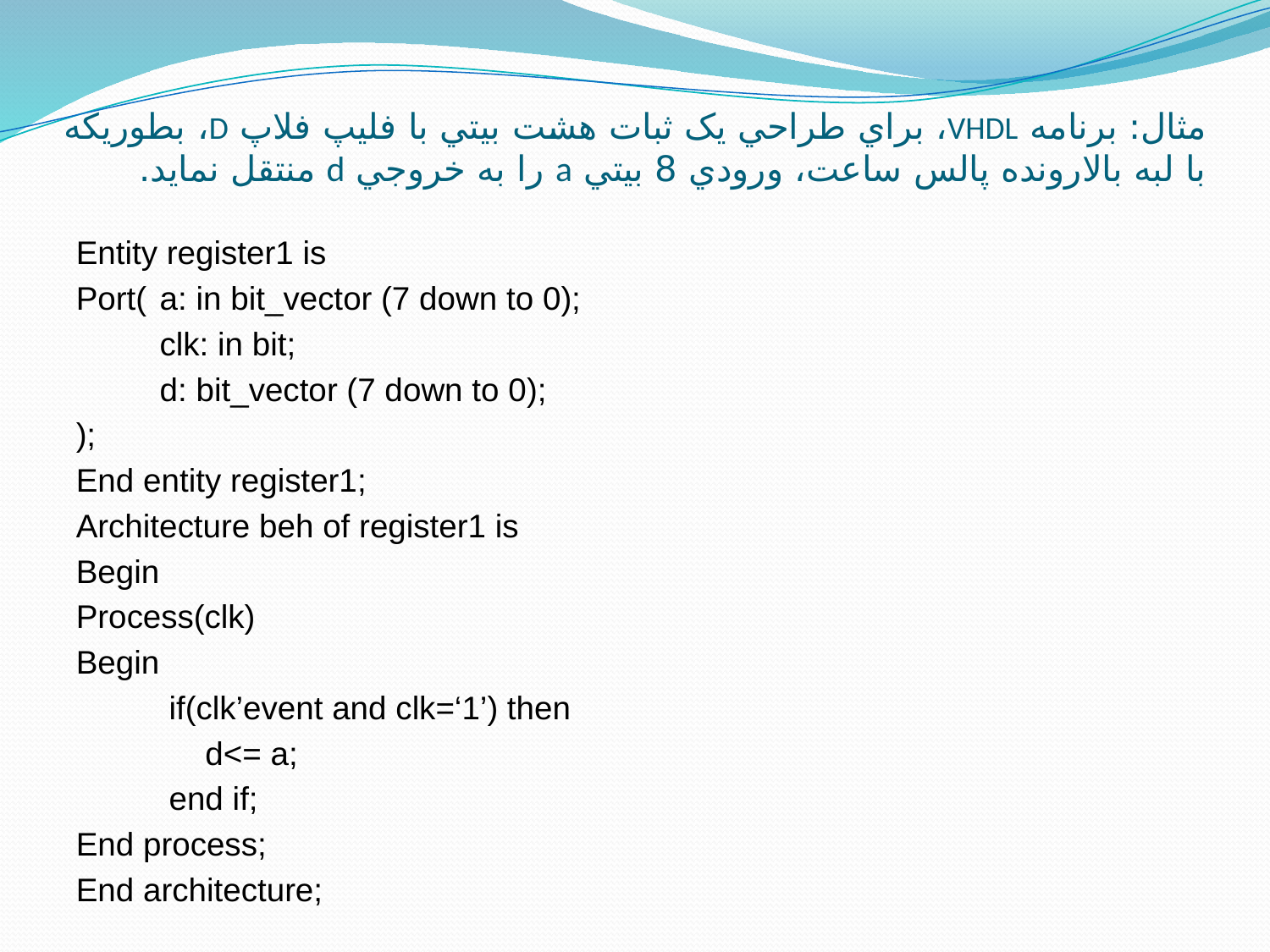

# مثال: برنامه VHDL، براي طراحي يک ثبات هشت بيتي با فليپ فلاپ D، بطوريکه با لبه بالارونده پالس ساعت، ورودي 8 بيتي a را به خروجي d منتقل نمايد.
Entity register1 is
Port( 	a: in bit_vector (7 down to 0);
	clk: in bit;
	d: bit_vector (7 down to 0);
);
End entity register1;
Architecture beh of register1 is
Begin
Process(clk)
Begin
	 if(clk’event and clk=‘1’) then
	     d<= a;
	 end if;
End process;
End architecture;